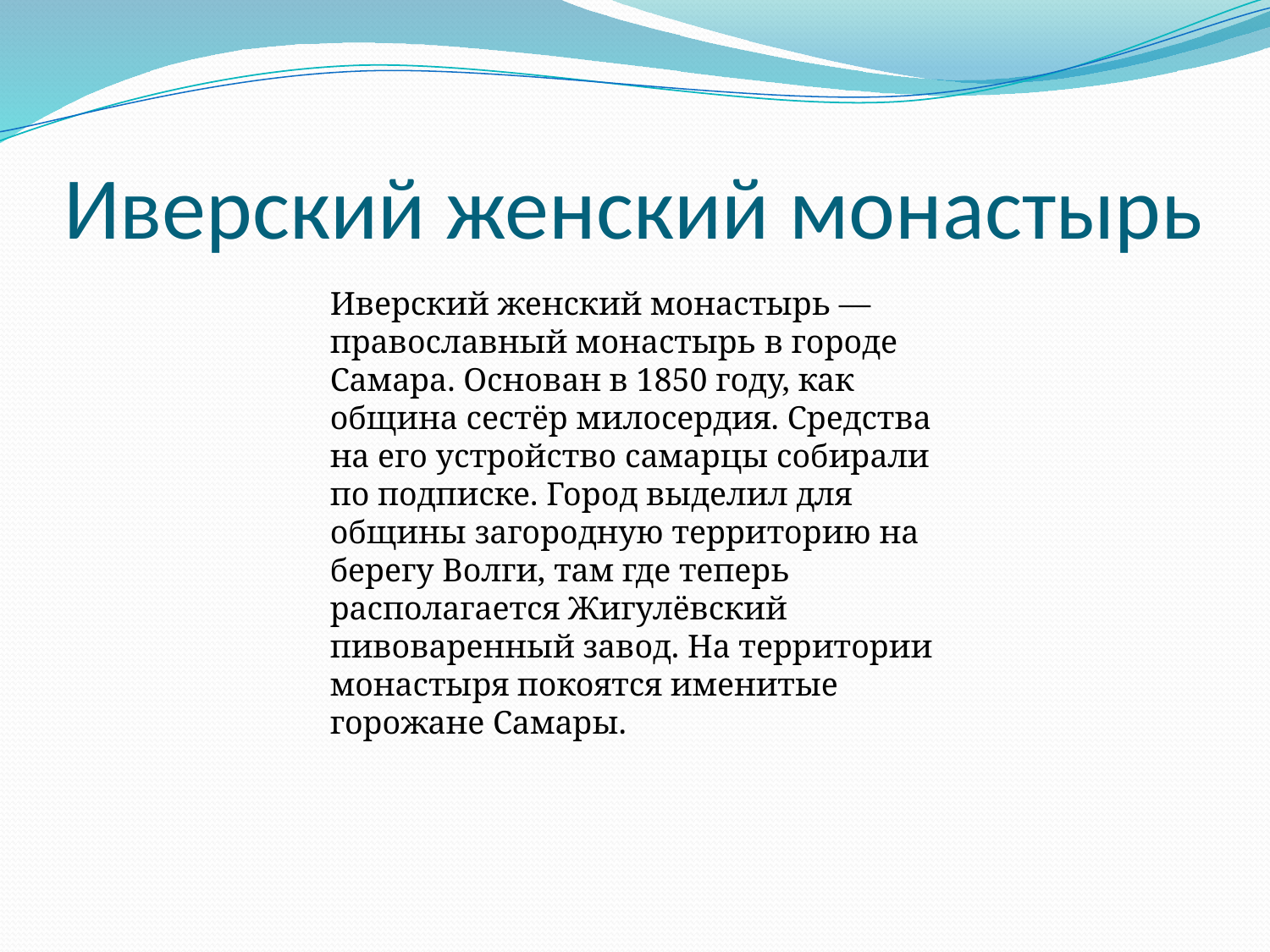

# Иверский женский монастырь
Иверский женский монастырь — православный монастырь в городе Самара. Основан в 1850 году, как община сестёр милосердия. Средства на его устройство самарцы собирали по подписке. Город выделил для общины загородную территорию на берегу Волги, там где теперь располагается Жигулёвский пивоваренный завод. На территории монастыря покоятся именитые горожане Самары.